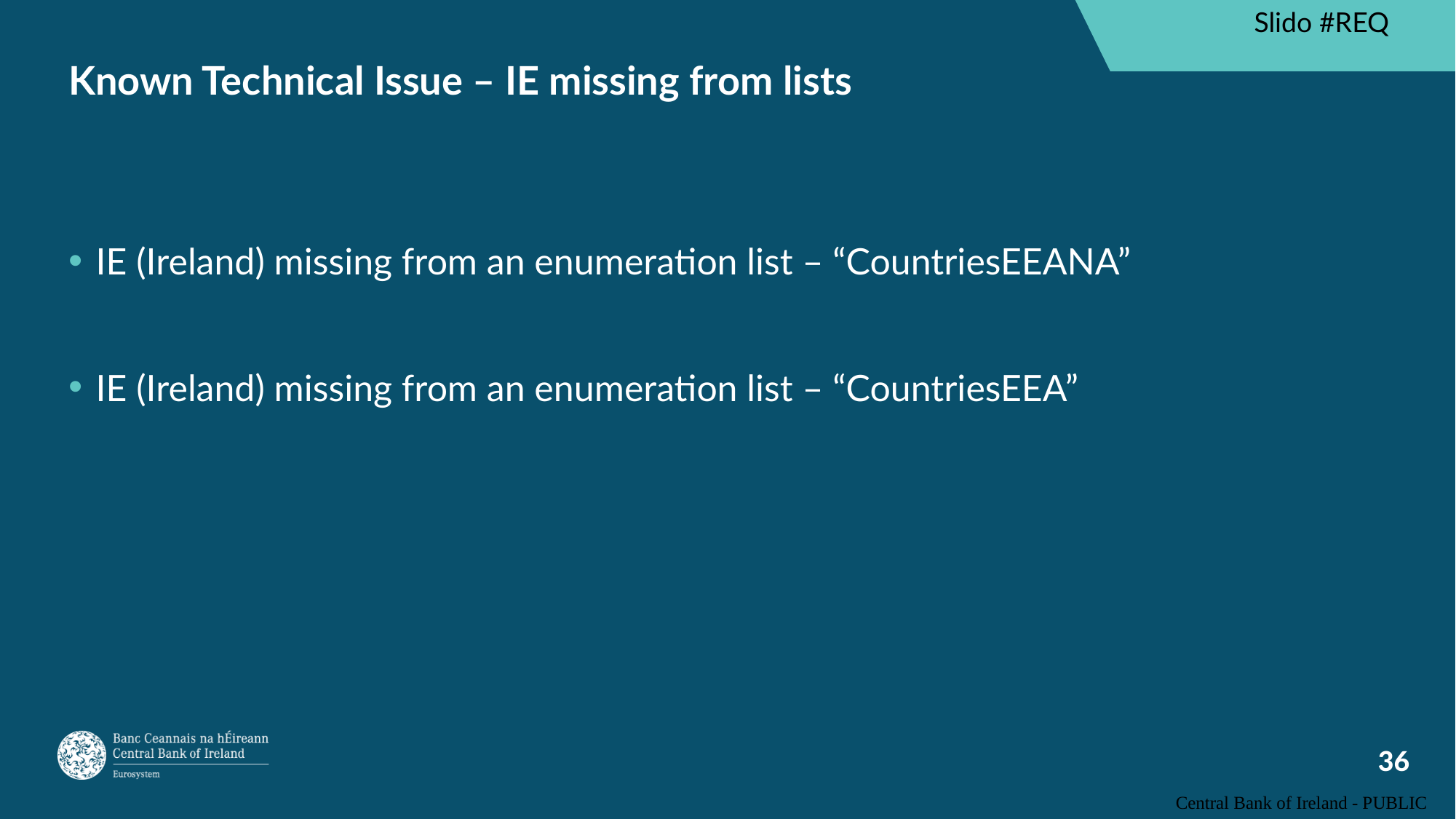

Slido #REQ
# Known Technical Issue – IE missing from lists
IE (Ireland) missing from an enumeration list – “CountriesEEANA”

IE (Ireland) missing from an enumeration list – “CountriesEEA”

Central Bank of Ireland - PUBLIC